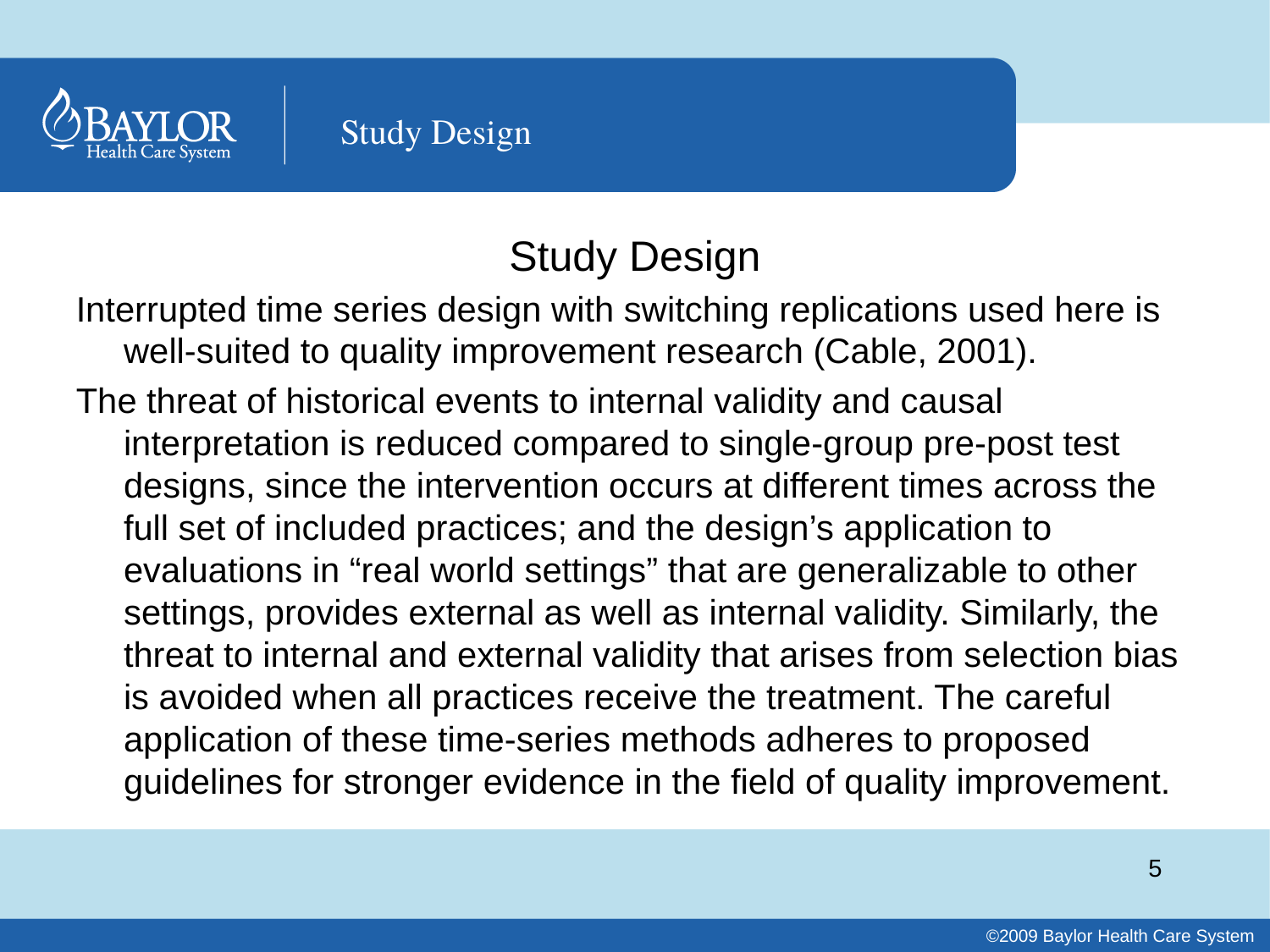

# Study Design
Study Design
Interrupted time series design with switching replications used here is well-suited to quality improvement research (Cable, 2001).
The threat of historical events to internal validity and causal interpretation is reduced compared to single-group pre-post test designs, since the intervention occurs at different times across the full set of included practices; and the design’s application to evaluations in “real world settings” that are generalizable to other settings, provides external as well as internal validity. Similarly, the threat to internal and external validity that arises from selection bias is avoided when all practices receive the treatment. The careful application of these time-series methods adheres to proposed guidelines for stronger evidence in the field of quality improvement.

Weaknesses:
5